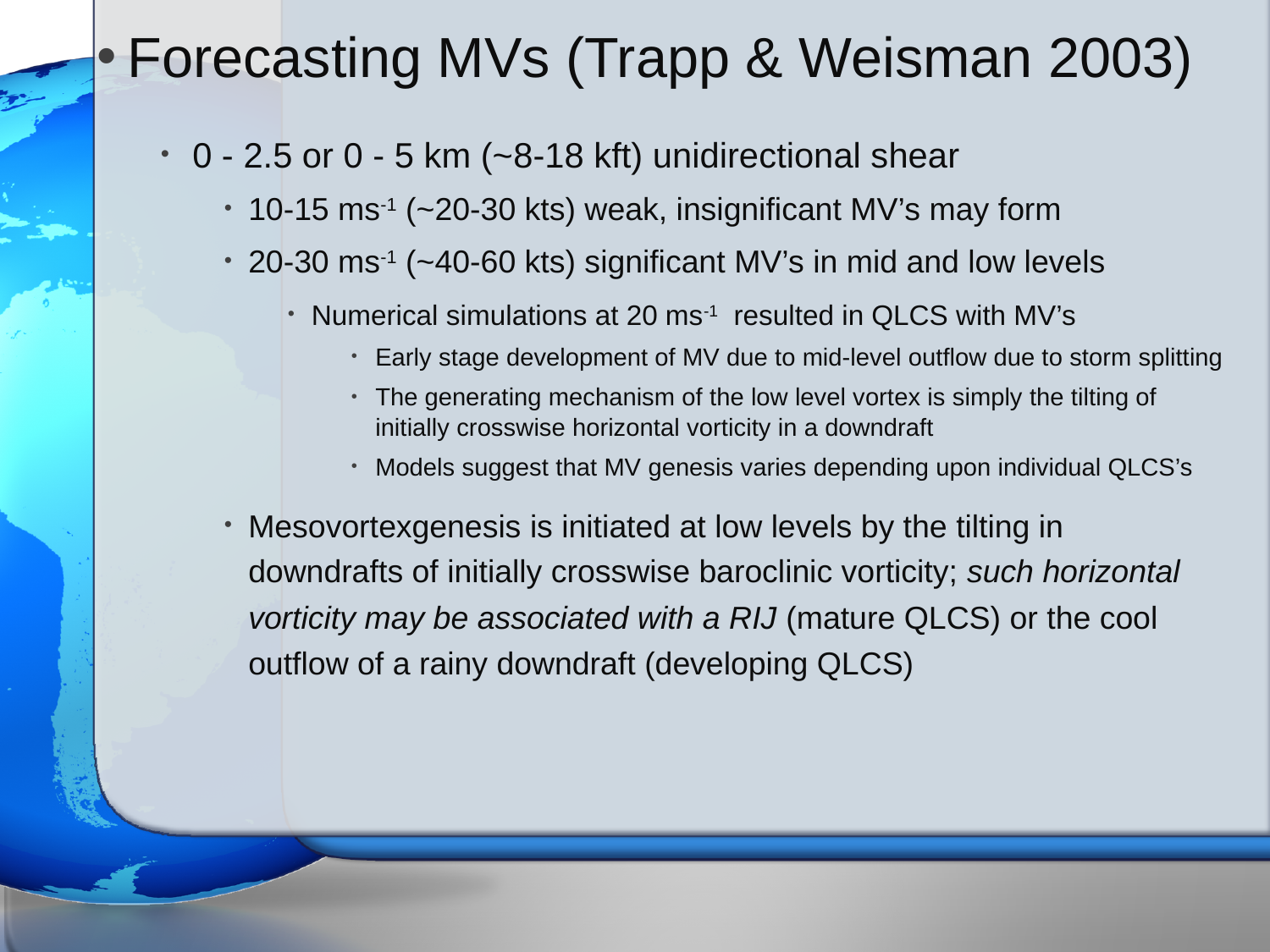

# Forecasting MVs (Trapp & Weisman 2003)
0 - 2.5 or 0 - 5 km (~8-18 kft) unidirectional shear
10-15 ms-1 (~20-30 kts) weak, insignificant MV’s may form
20-30 ms-1 (~40-60 kts) significant MV’s in mid and low levels
Numerical simulations at 20 ms-1  resulted in QLCS with MV’s
Early stage development of MV due to mid-level outflow due to storm splitting
The generating mechanism of the low level vortex is simply the tilting of initially crosswise horizontal vorticity in a downdraft
Models suggest that MV genesis varies depending upon individual QLCS’s
Mesovortexgenesis is initiated at low levels by the tilting in downdrafts of initially crosswise baroclinic vorticity; such horizontal vorticity may be associated with a RIJ (mature QLCS) or the cool outflow of a rainy downdraft (developing QLCS)